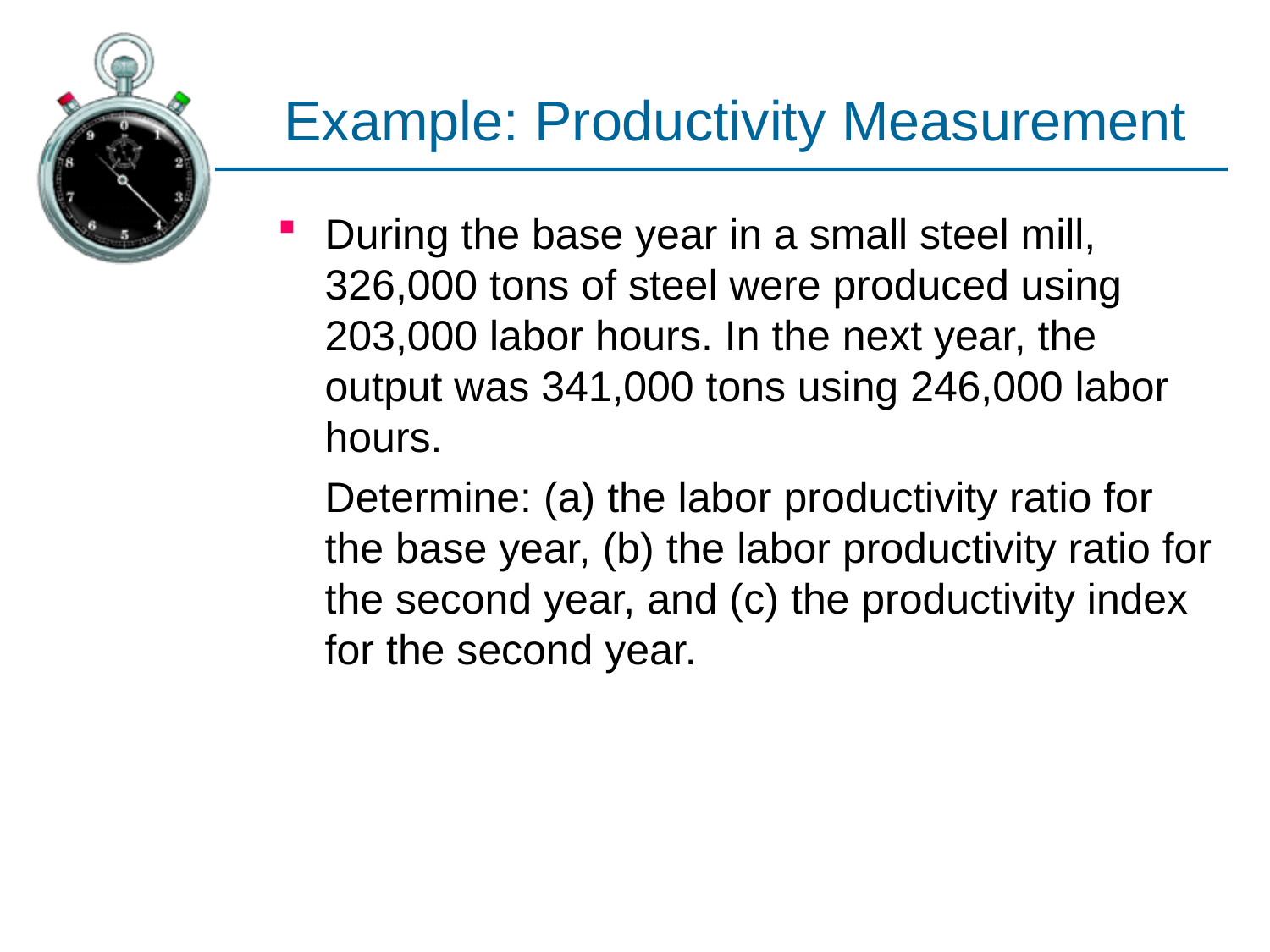

# Example: Productivity Measurement
During the base year in a small steel mill, 326,000 tons of steel were produced using 203,000 labor hours. In the next year, the output was 341,000 tons using 246,000 labor hours.
	Determine: (a) the labor productivity ratio for the base year, (b) the labor productivity ratio for the second year, and (c) the productivity index for the second year.